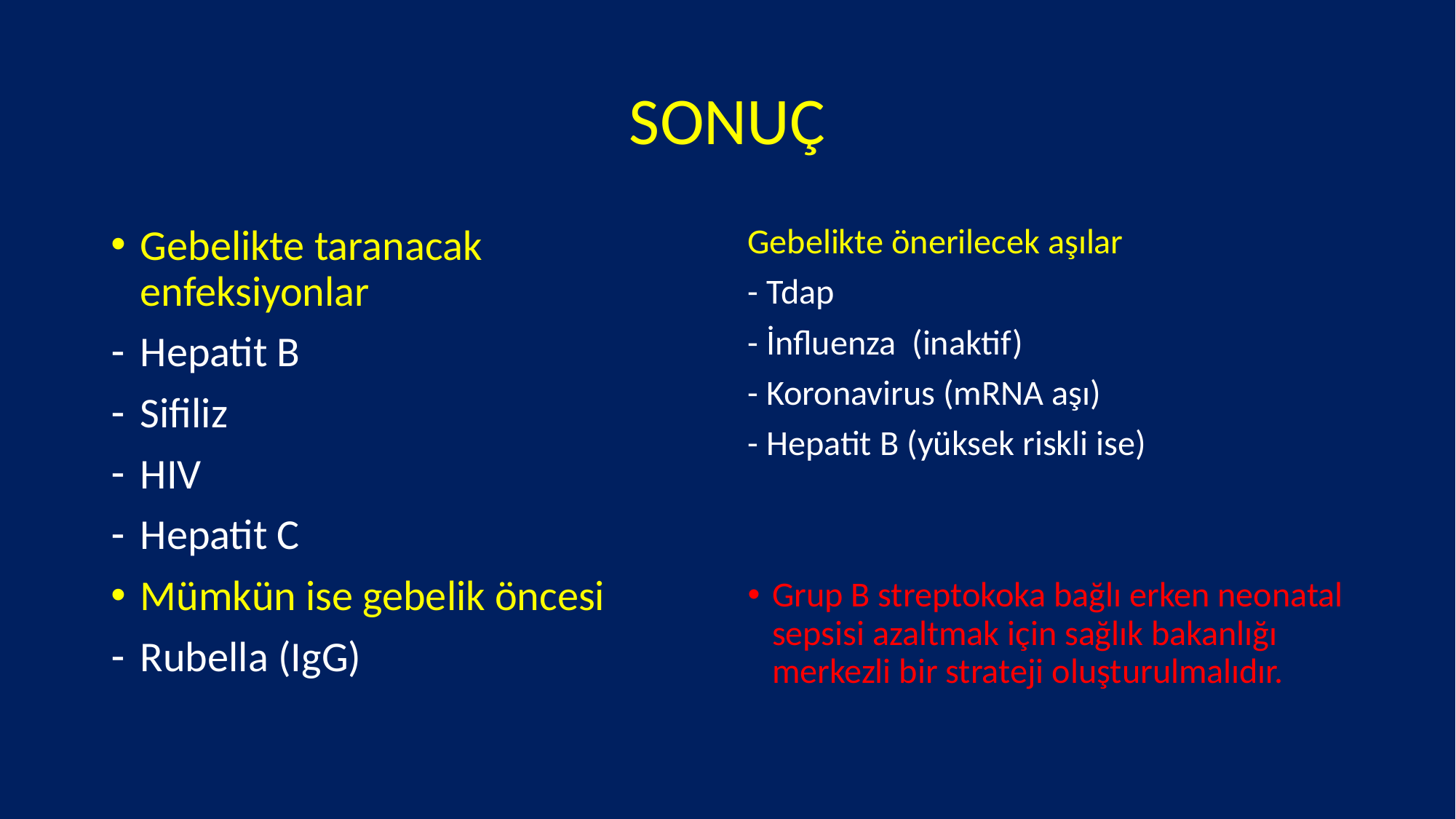

# SONUÇ
Gebelikte taranacak enfeksiyonlar
Hepatit B
Sifiliz
HIV
Hepatit C
Mümkün ise gebelik öncesi
Rubella (IgG)
Gebelikte önerilecek aşılar
- Tdap
- İnfluenza  (inaktif)
- Koronavirus (mRNA aşı)
- Hepatit B (yüksek riskli ise)

Grup B streptokoka bağlı erken neonatal sepsisi azaltmak için sağlık bakanlığı merkezli bir strateji oluşturulmalıdır.